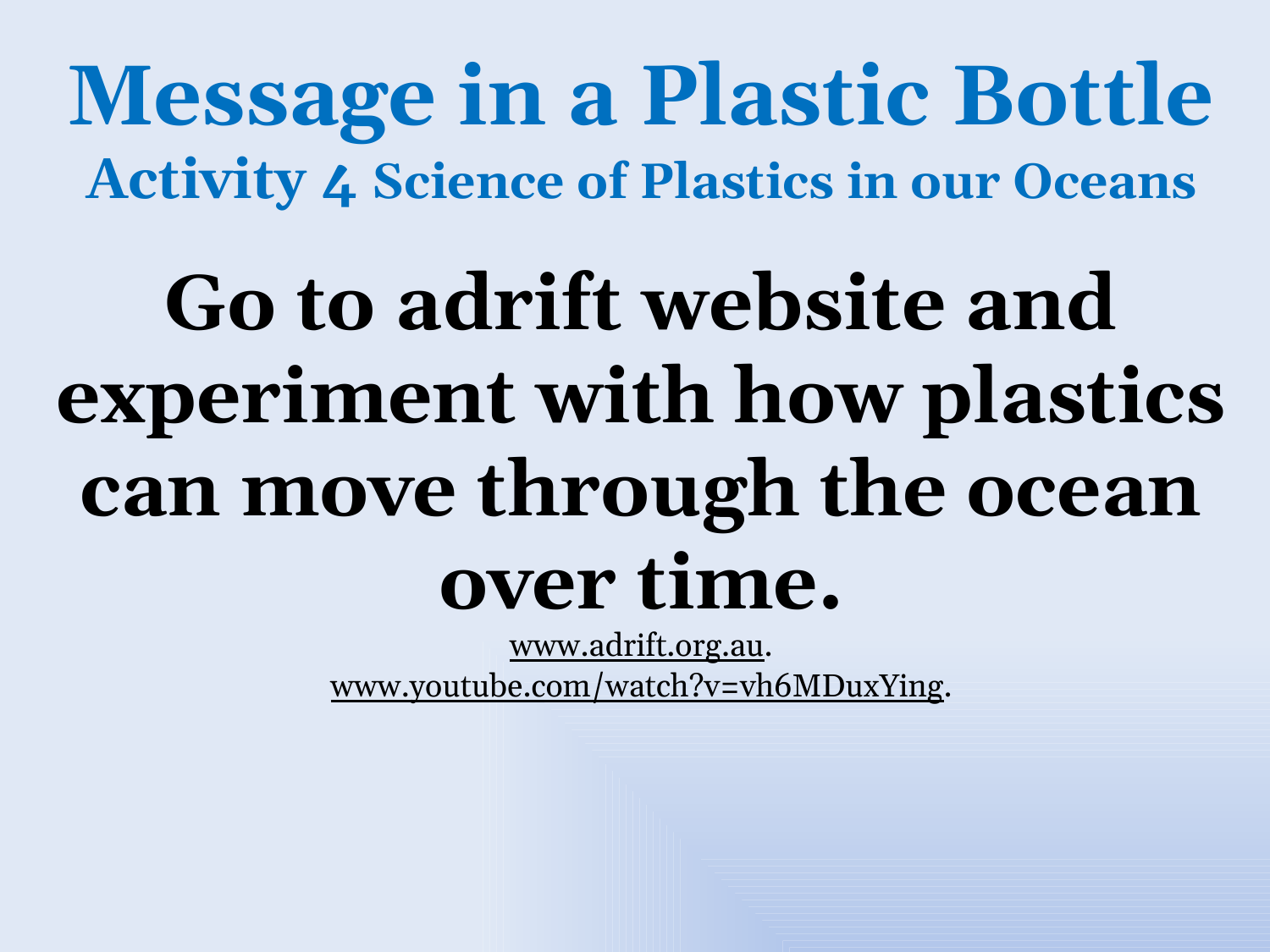

Message in a Plastic Bottle
Activity 4 Science of Plastics in our Oceans
Go to adrift website and experiment with how plastics can move through the ocean over time.
www.adrift.org.au.
www.youtube.com/watch?v=vh6MDuxYing.